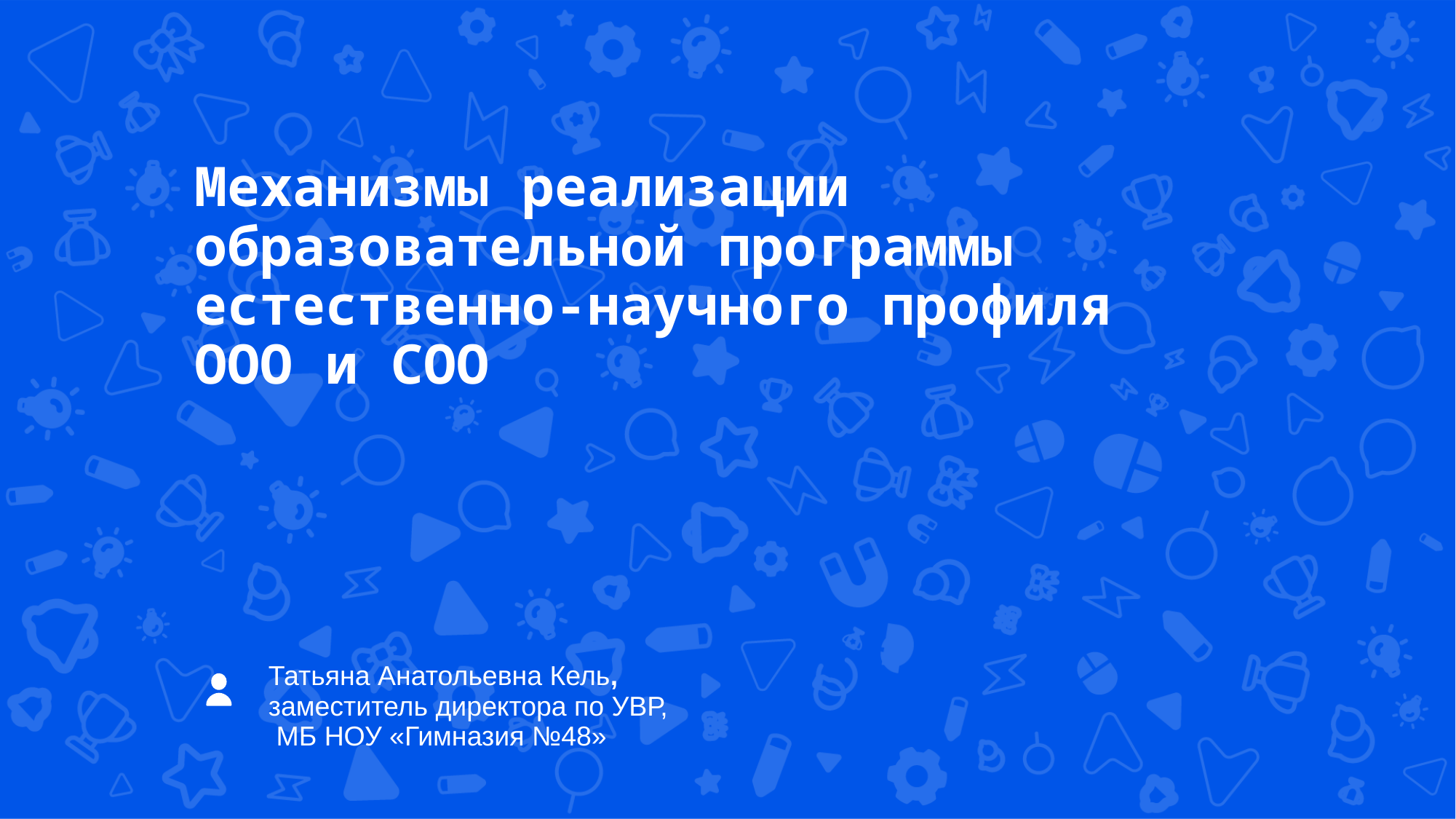

Механизмы реализации образовательной программы естественно-научного профиля ООО и СОО
Татьяна Анатольевна Кель,
заместитель директора по УВР,
 МБ НОУ «Гимназия №48»